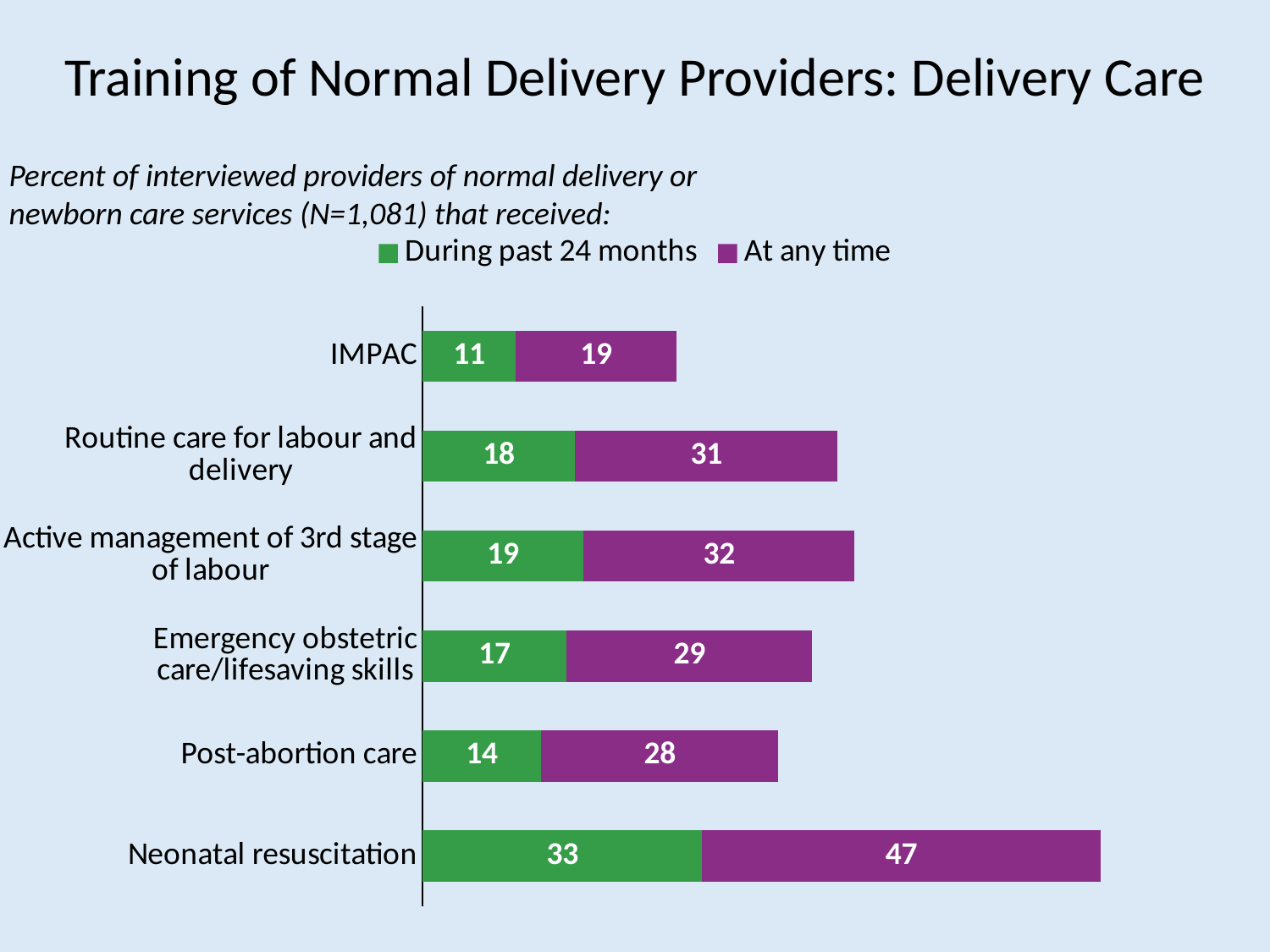

# Training of Normal Delivery Providers: Delivery Care
Percent of interviewed providers of normal delivery or newborn care services (N=1,081) that received:

### Chart

| Category | During past 24 months | At any time |
|---|---|---|
| Neonatal resuscitation | 33.0 | 47.0 |
| Post-abortion care | 14.0 | 28.0 |
| Emergency obstetric care/lifesaving skills | 17.0 | 29.0 |
| Active management of 3rd stage of labour | 19.0 | 32.0 |
| Routine care for labour and delivery | 18.0 | 31.0 |
| IMPAC | 11.0 | 19.0 |